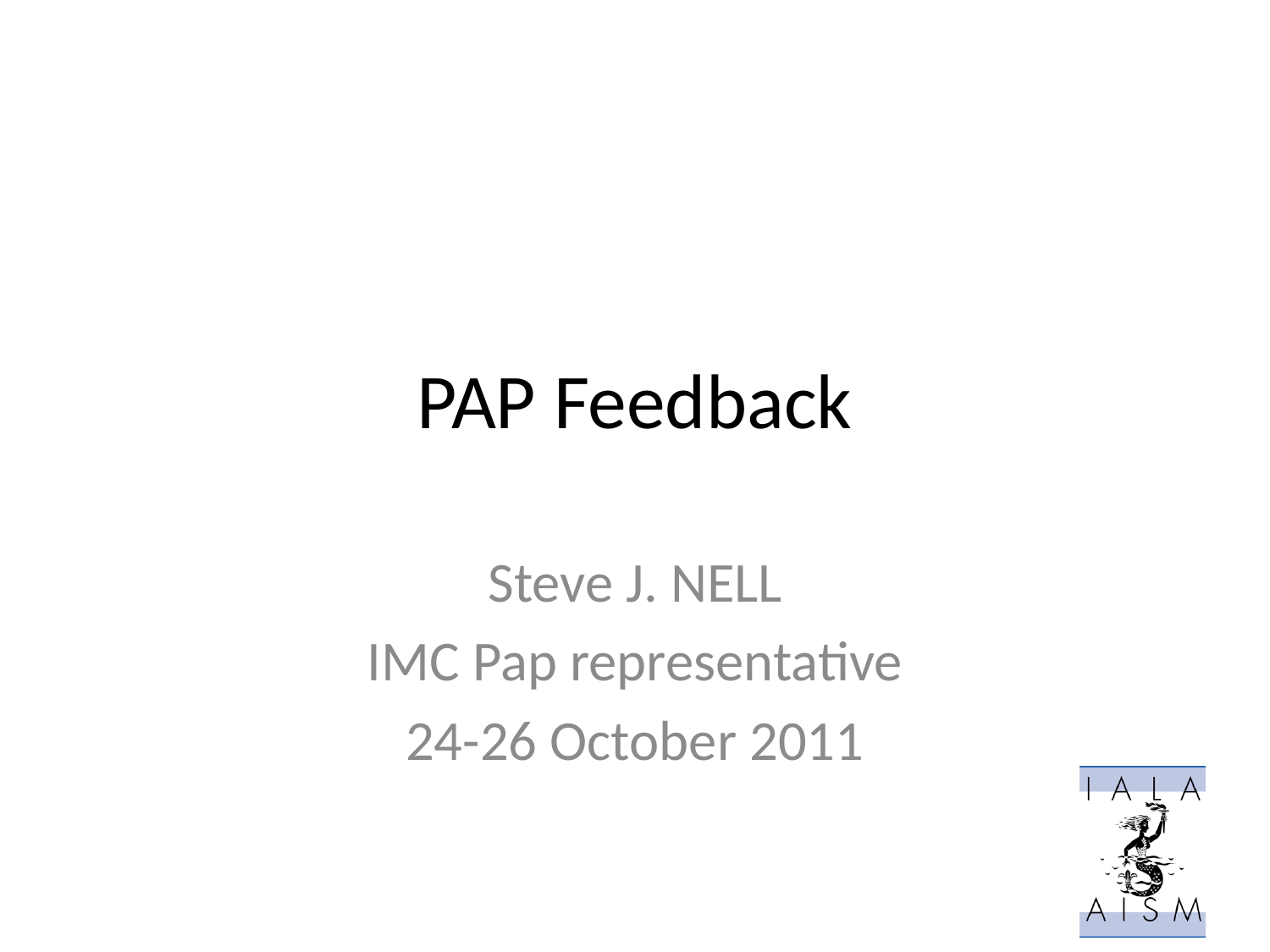

# PAP Feedback
Steve J. NELL
IMC Pap representative
24-26 October 2011